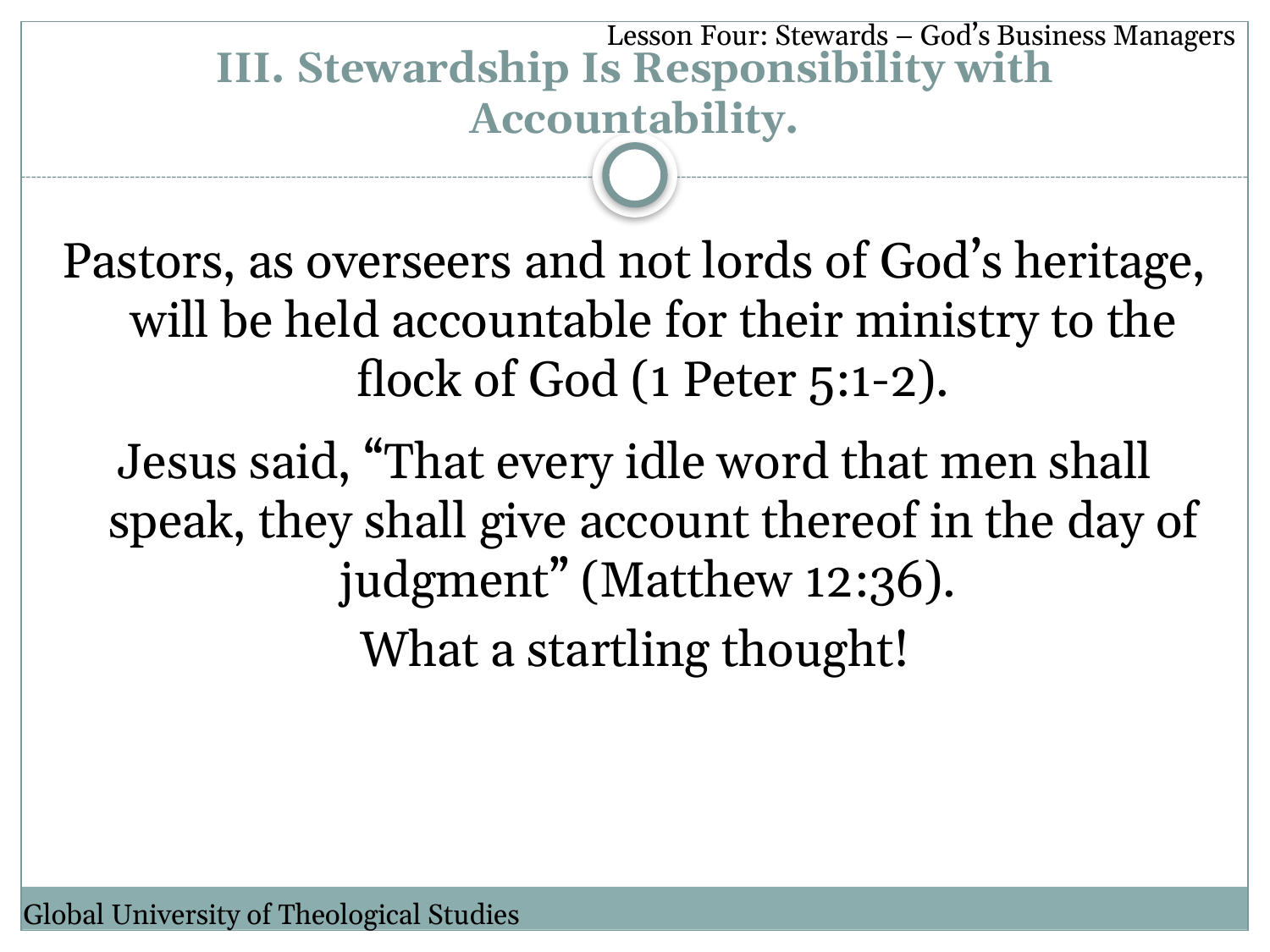

Lesson Four: Stewards – God’s Business Managers
# III. Stewardship Is Responsibility with Accountability.
Pastors, as overseers and not lords of God’s heritage, will be held accountable for their ministry to the flock of God (1 Peter 5:1-2).
Jesus said, “That every idle word that men shall speak, they shall give account thereof in the day of judgment” (Matthew 12:36).
What a startling thought!
Global University of Theological Studies